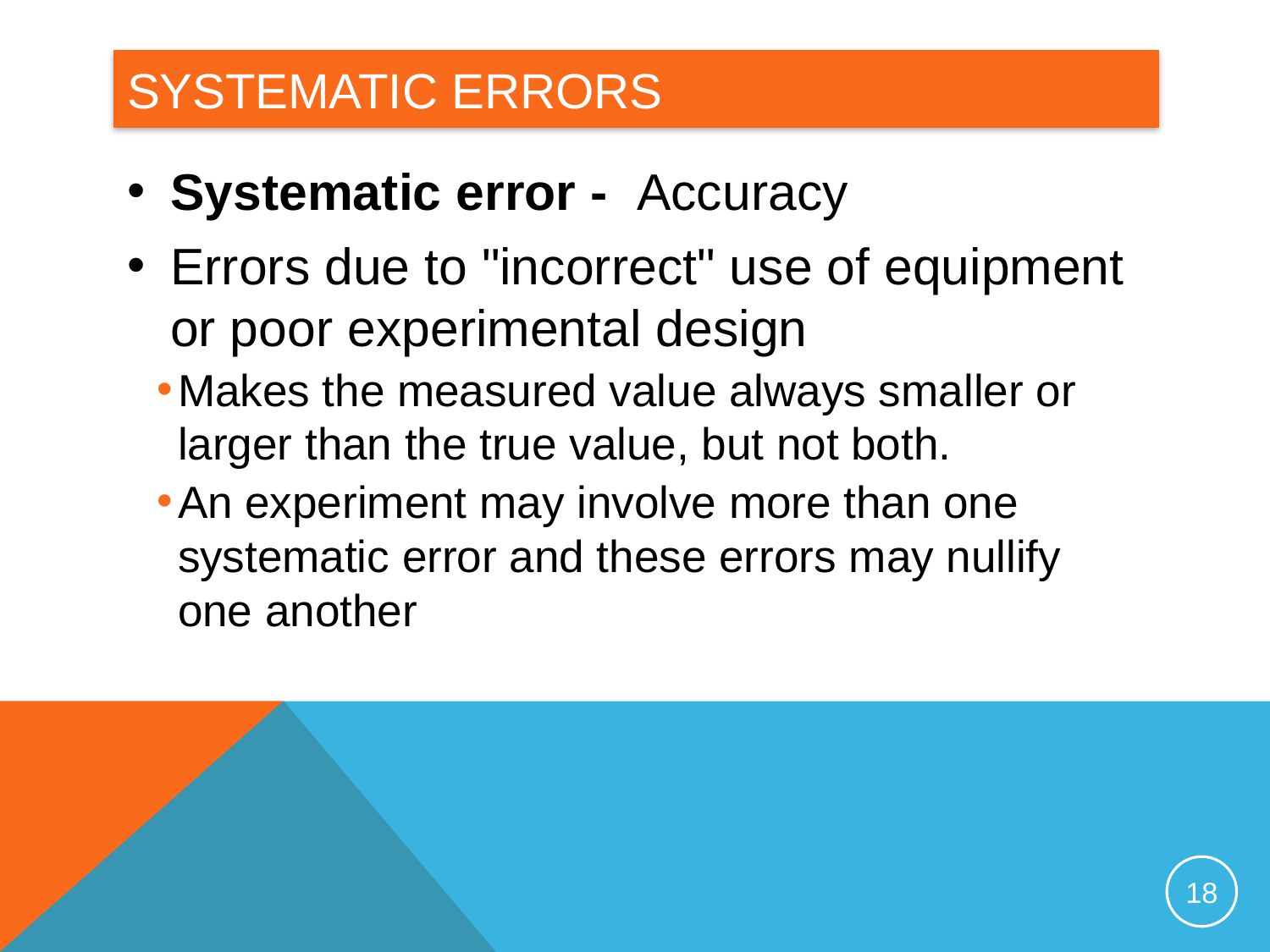

# Systematic errors
Systematic error -  Accuracy
Errors due to "incorrect" use of equipment or poor experimental design
Makes the measured value always smaller or larger than the true value, but not both.
An experiment may involve more than one systematic error and these errors may nullify one another

18